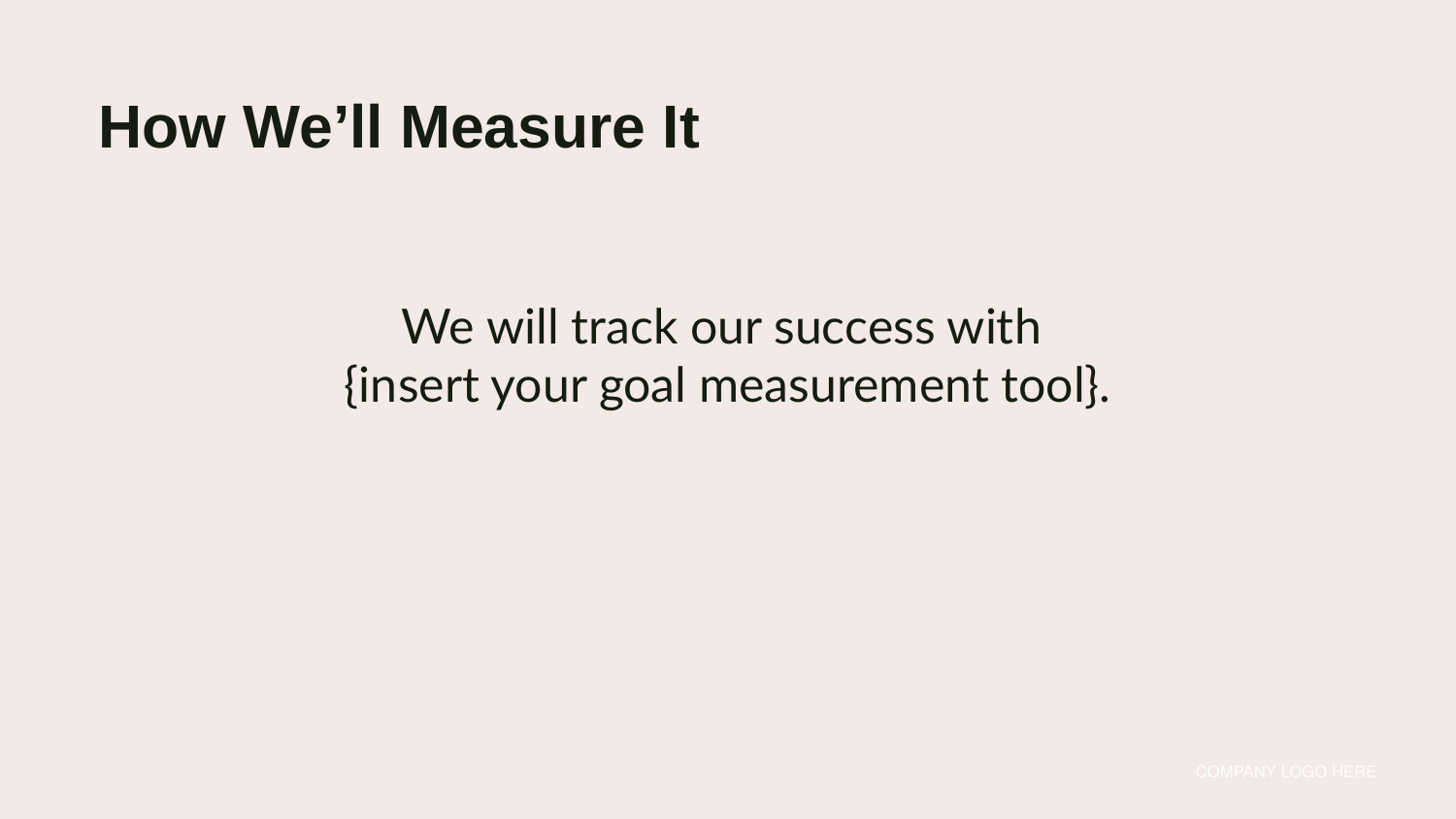

How We’ll Measure It
We will track our success with
{insert your goal measurement tool}.

COMPANY LOGO HERE